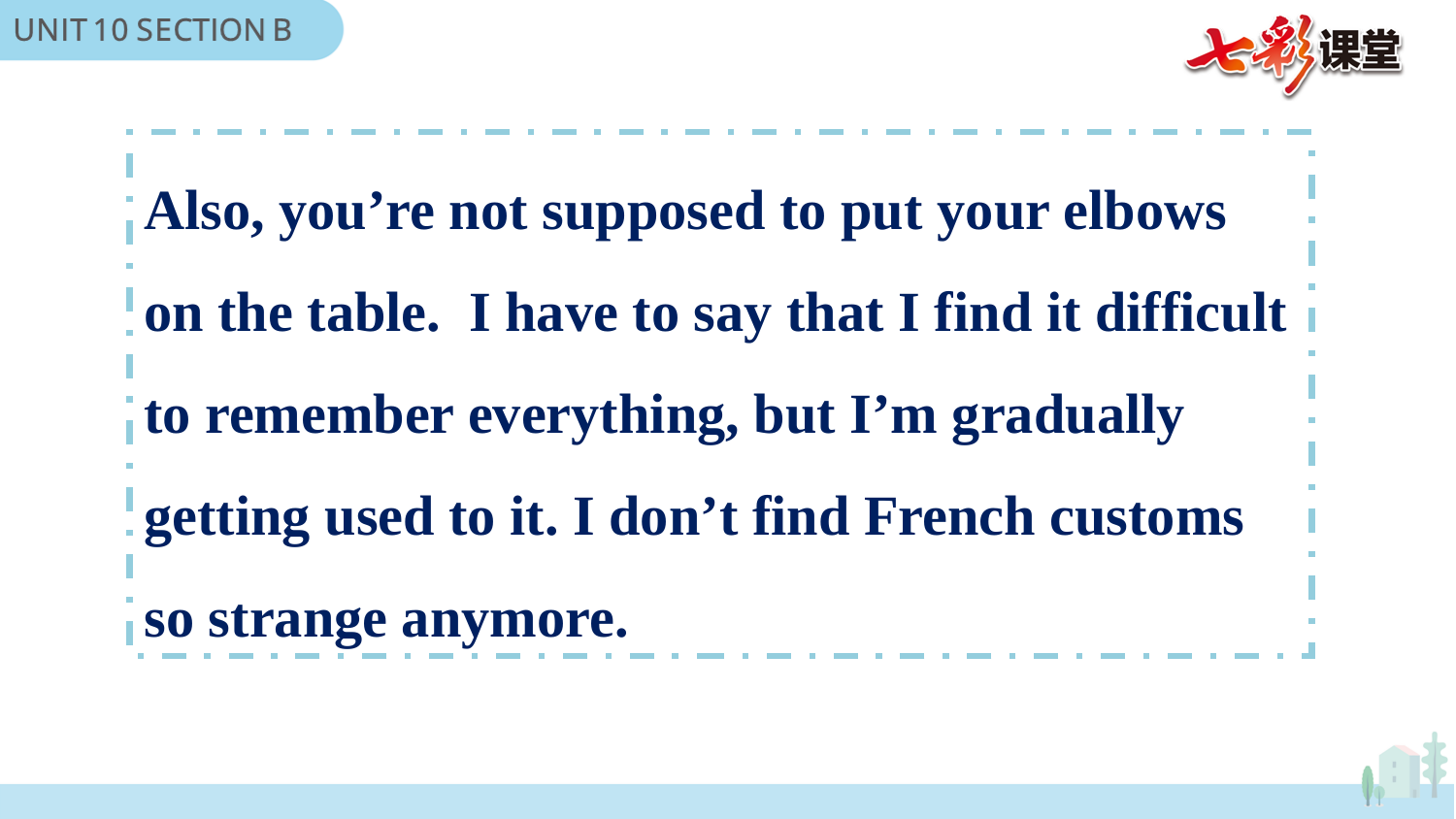

Also, you’re not supposed to put your elbows
on the table.  I have to say that I find it difficult
to remember everything, but I’m gradually
getting used to it. I don’t find French customs
so strange anymore.